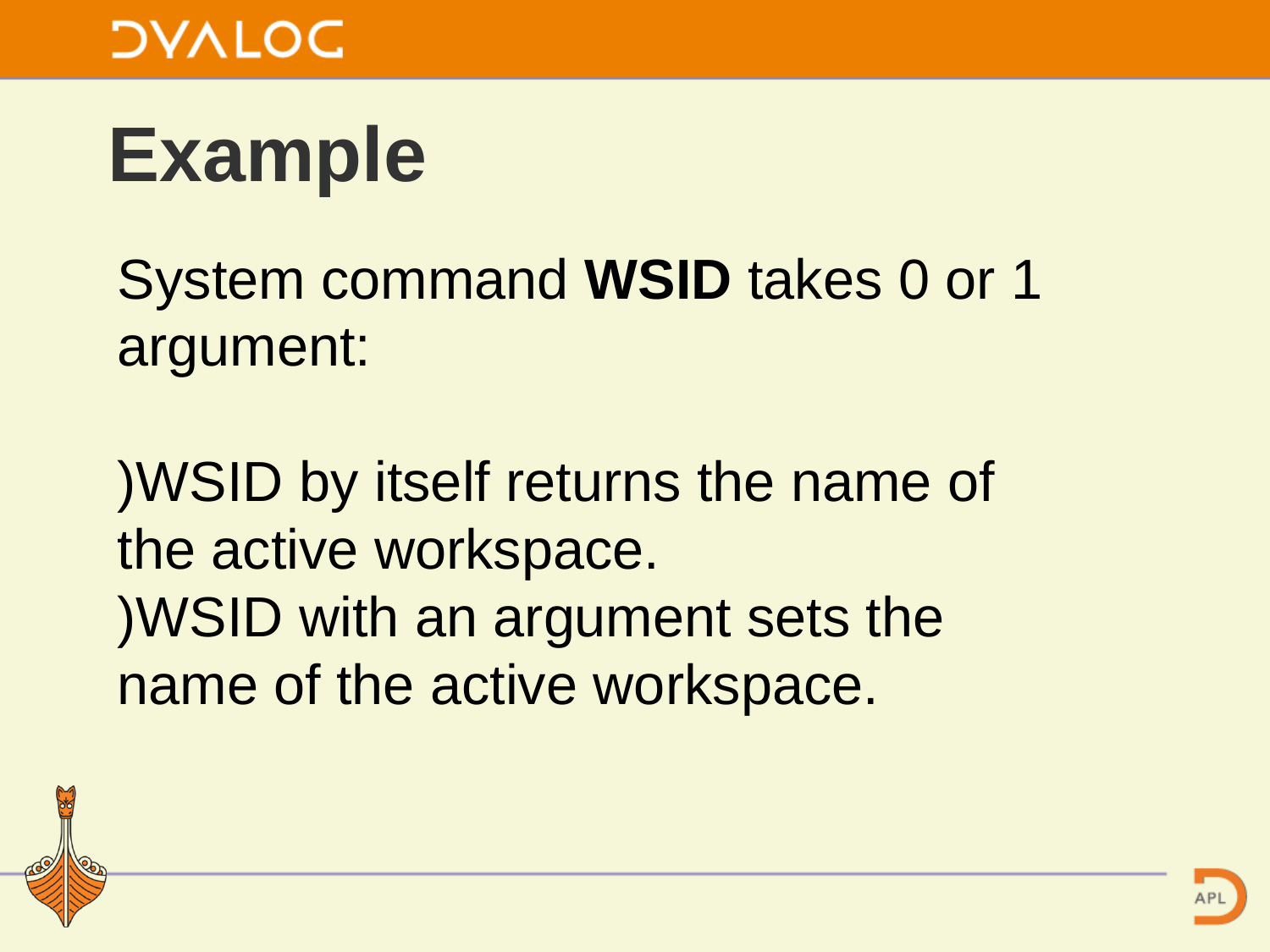

# Example
System command WSID takes 0 or 1 argument:

)WSID by itself returns the name of the active workspace.
)WSID with an argument sets the name of the active workspace.